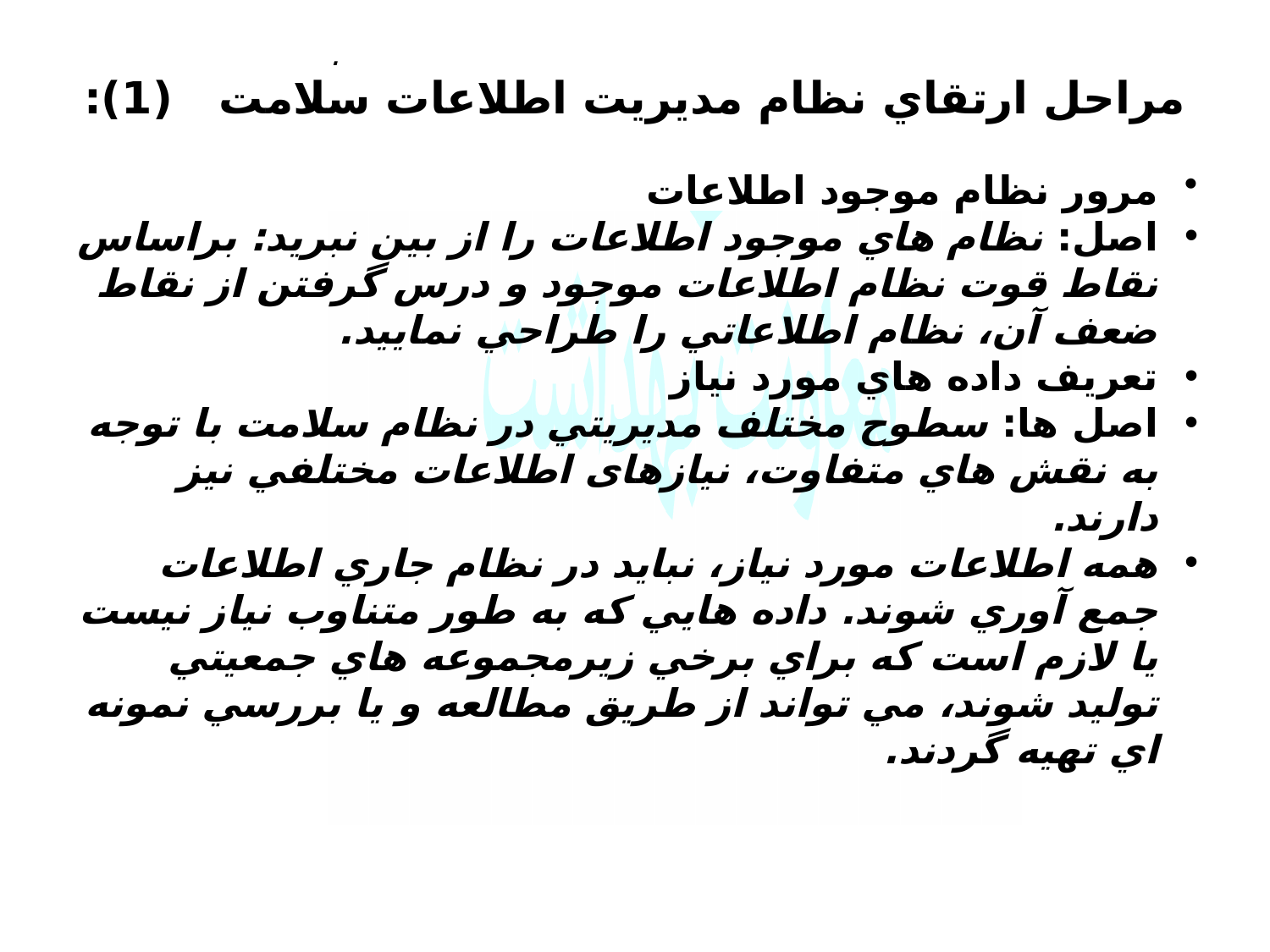

.
# مراحل ارتقاي نظام مديريت اطلاعات سلامت   (1):
مرور نظام موجود اطلاعات
اصل: نظام هاي موجود اطلاعات را از بين نبريد: براساس نقاط قوت نظام اطلاعات موجود و درس گرفتن از نقاط ضعف آن، نظام اطلاعاتي را طراحي نماييد.
تعريف داده هاي مورد نياز
اصل ها: سطوح مختلف مديريتي در نظام سلامت با توجه به نقش هاي متفاوت، نیازهای اطلاعات مختلفي نيز دارند.
همه اطلاعات مورد نياز، نبايد در نظام جاري اطلاعات جمع آوري شوند. داده هايي كه به طور متناوب نياز نيست يا لازم است كه براي برخي زيرمجموعه هاي جمعيتي توليد شوند، مي تواند از طريق مطالعه و يا بررسي نمونه اي تهيه گردند.